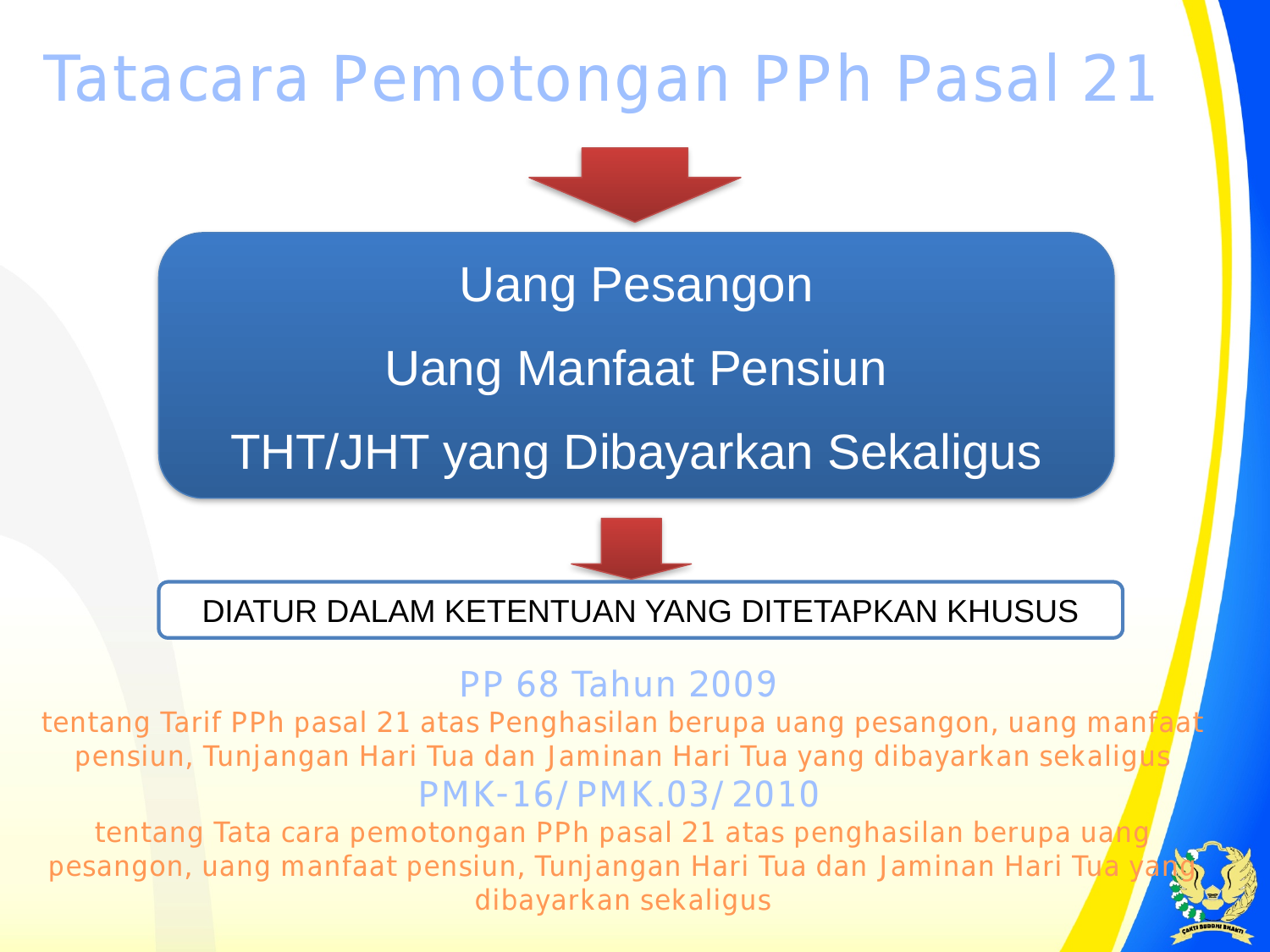

Tatacara Pemotongan PPh Pasal 21

Uang Pesangon
Uang Manfaat Pensiun
THT/JHT yang Dibayarkan Sekaligus

DIATUR DALAM KETENTUAN YANG DITETAPKAN KHUSUS
PP 68 Tahun 2009
tentang Tarif PPh pasal 21 atas Penghasilan berupa uang pesangon, uang manfaat pensiun, Tunjangan Hari Tua dan Jaminan Hari Tua yang dibayarkan sekaligus
PMK-16/PMK.03/2010
tentang Tata cara pemotongan PPh pasal 21 atas penghasilan berupa uang pesangon, uang manfaat pensiun, Tunjangan Hari Tua dan Jaminan Hari Tua yang dibayarkan sekaligus